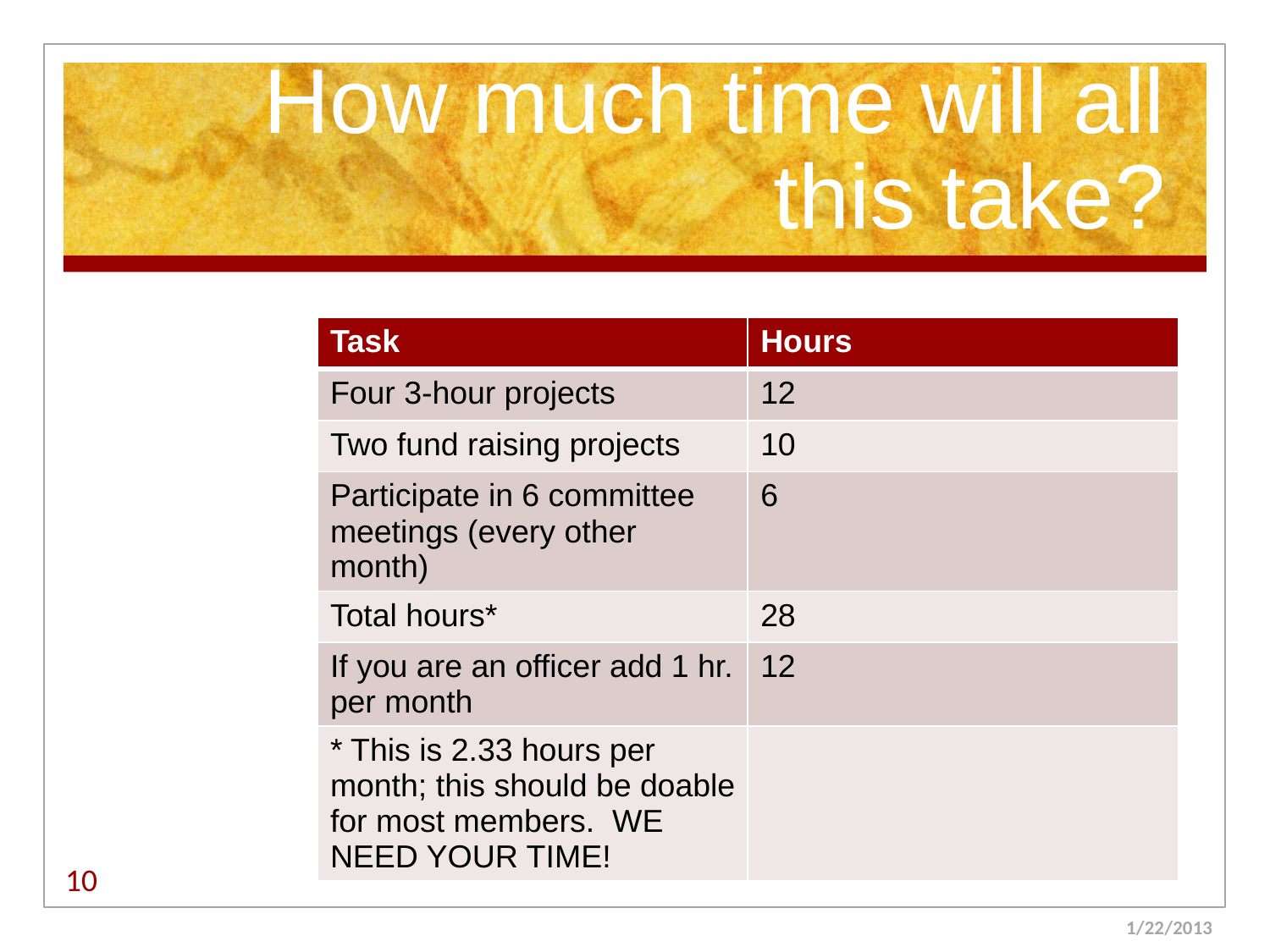

# How much time will all this take?
| Task | Hours |
| --- | --- |
| Four 3-hour projects | 12 |
| Two fund raising projects | 10 |
| Participate in 6 committee meetings (every other month) | 6 |
| Total hours\* | 28 |
| If you are an officer add 1 hr. per month | 12 |
| \* This is 2.33 hours per month; this should be doable for most members. WE NEED YOUR TIME! |  |
10
1/22/2013